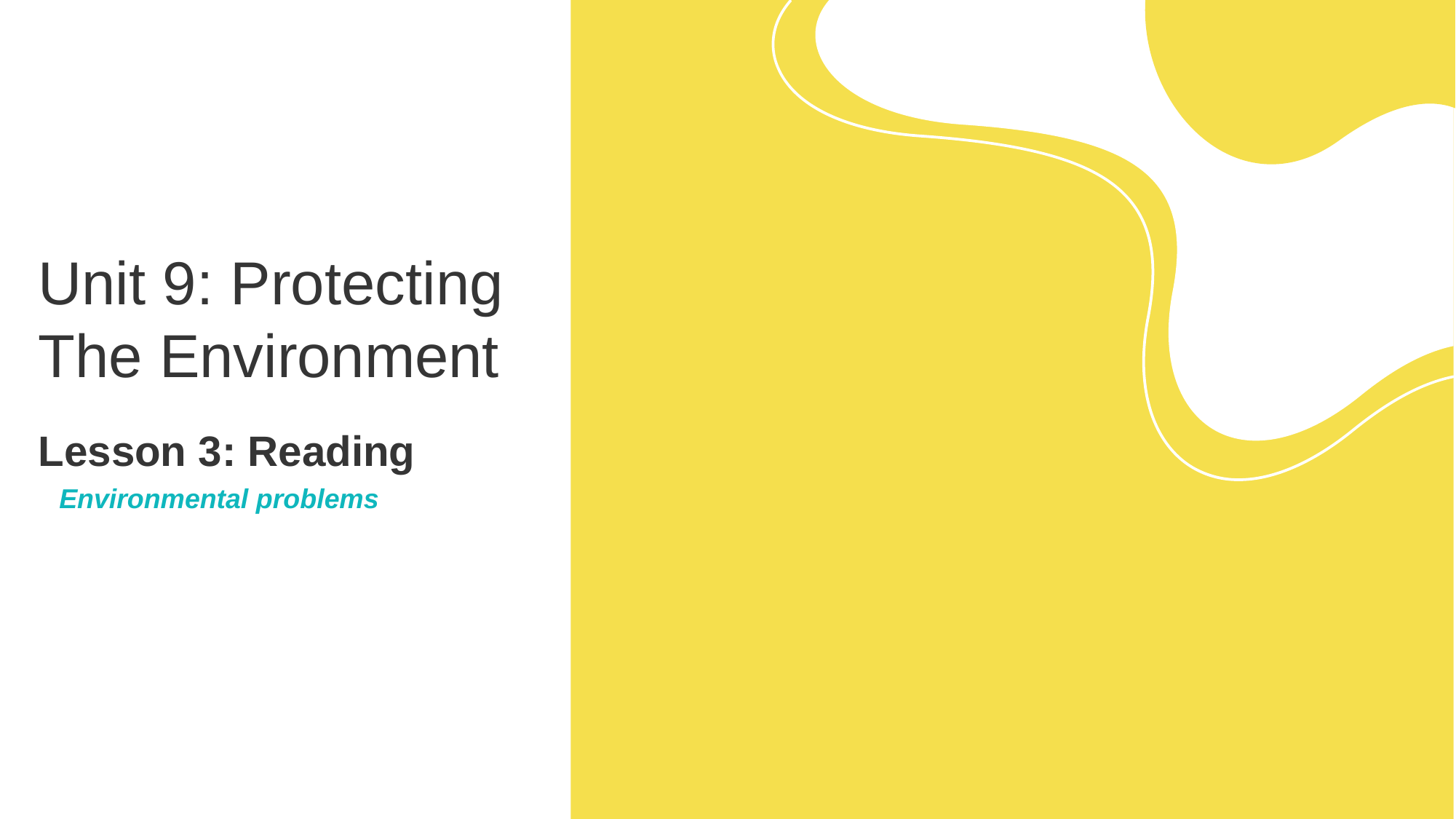

# Unit 9: Protecting The Environment
Lesson 3: Reading
Environmental problems